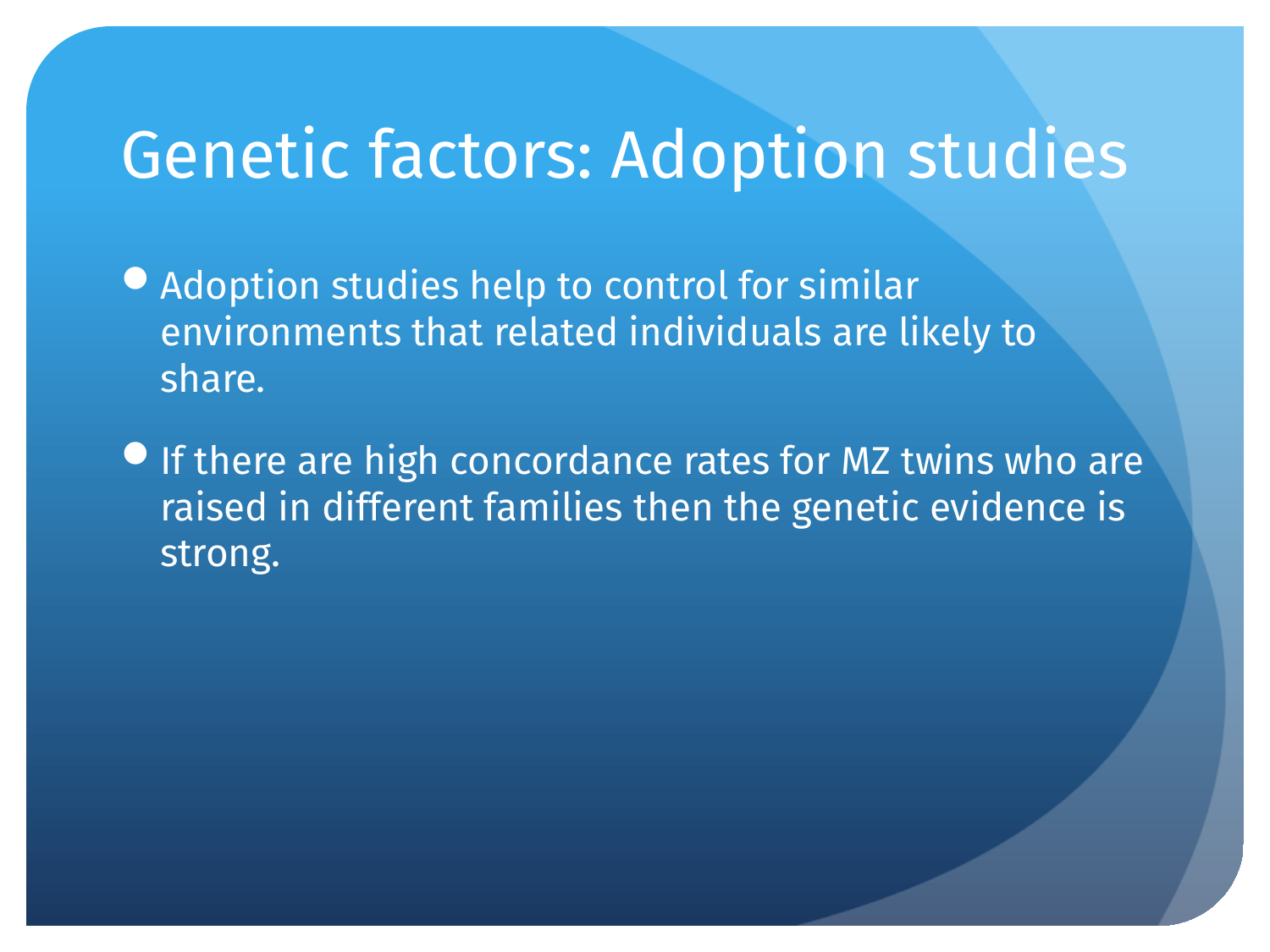

# Genetic factors: Adoption studies
Adoption studies help to control for similar environments that related individuals are likely to share.
If there are high concordance rates for MZ twins who are raised in different families then the genetic evidence is strong.